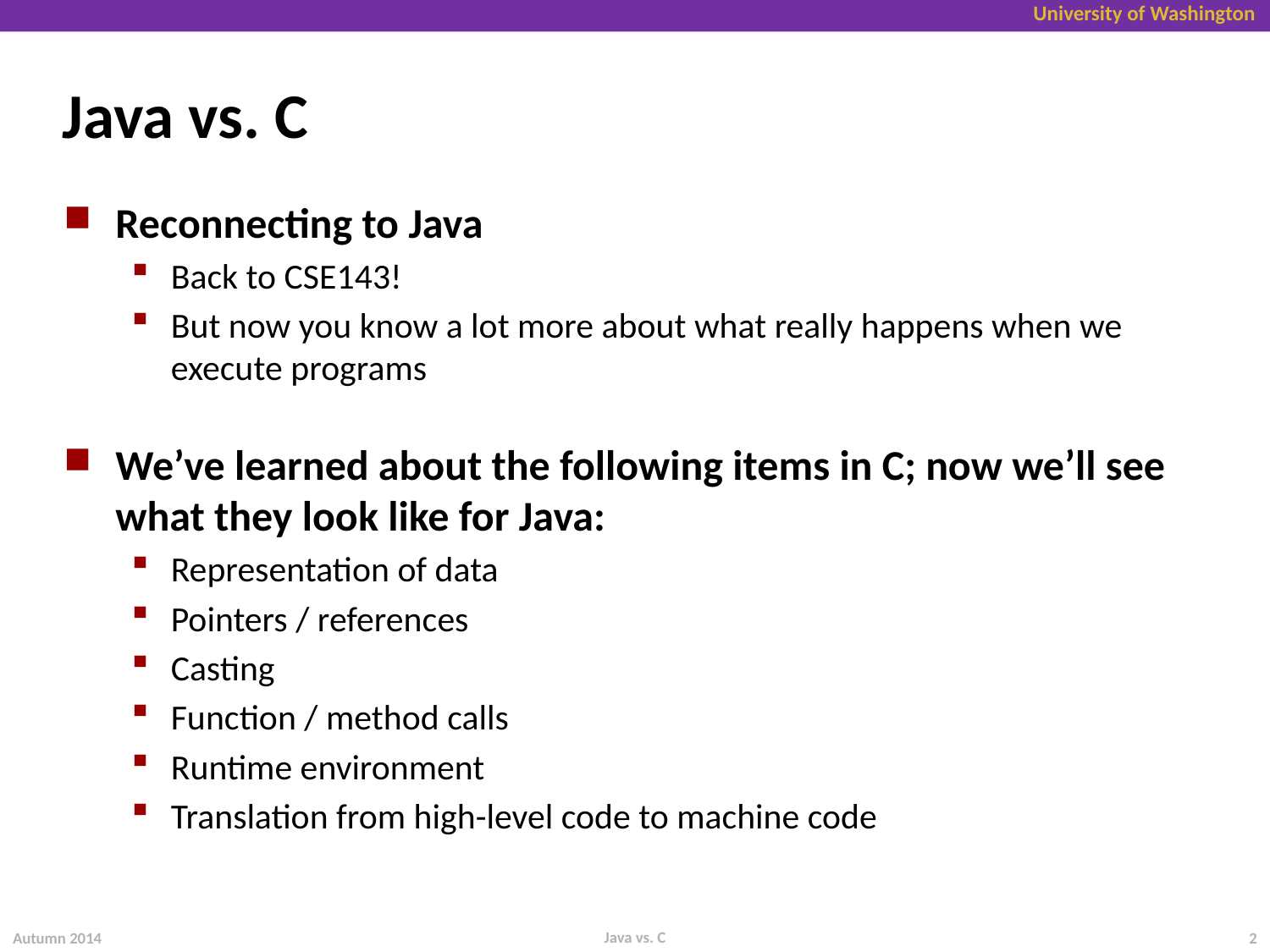

# Java vs. C
Reconnecting to Java
Back to CSE143!
But now you know a lot more about what really happens when we execute programs
We’ve learned about the following items in C; now we’ll see what they look like for Java:
Representation of data
Pointers / references
Casting
Function / method calls
Runtime environment
Translation from high-level code to machine code
Java vs. C
Autumn 2014
2